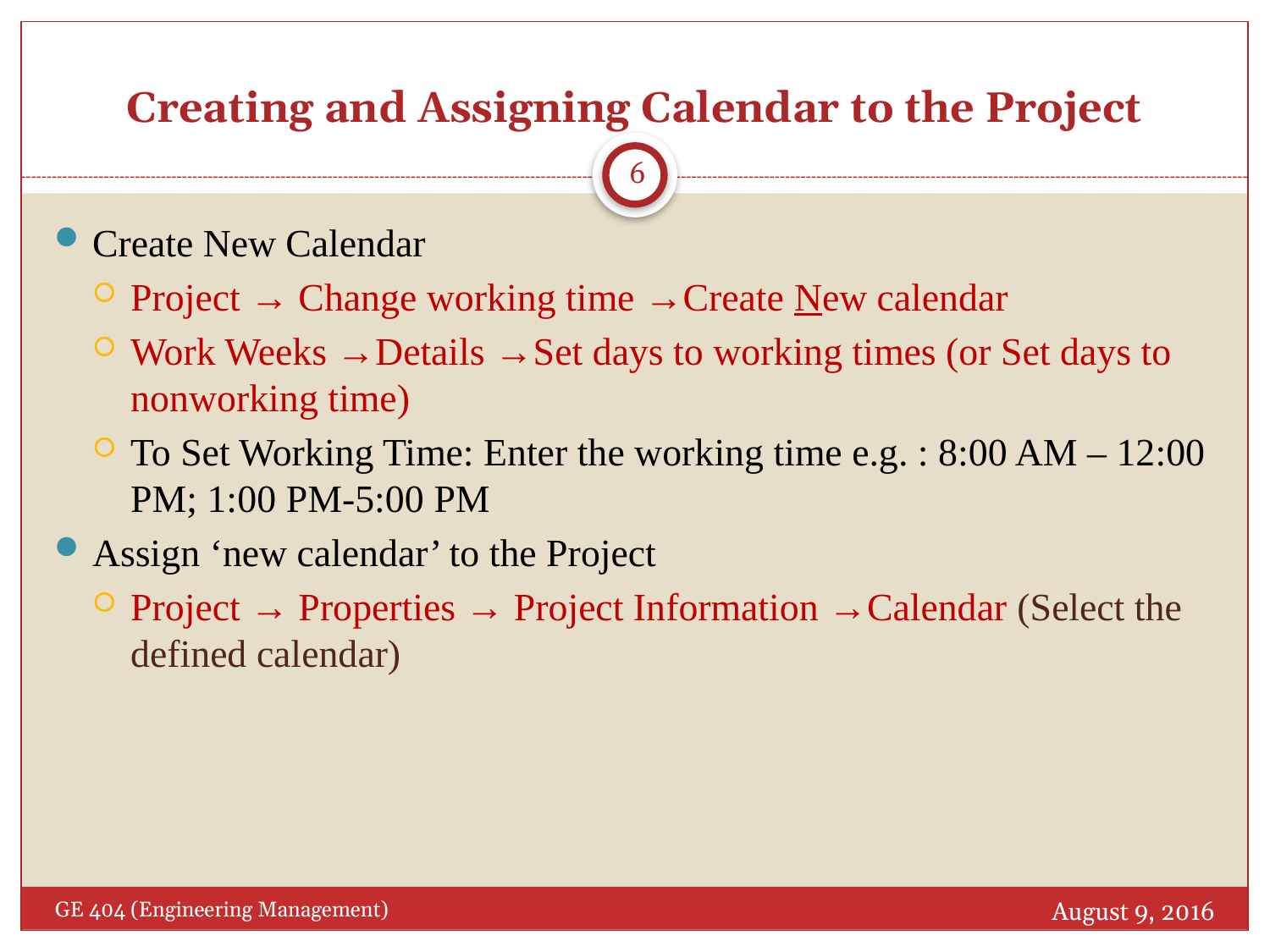

# Creating and Assigning Calendar to the Project
6
Create New Calendar
Project → Change working time →Create New calendar
Work Weeks →Details →Set days to working times (or Set days to nonworking time)
To Set Working Time: Enter the working time e.g. : 8:00 AM – 12:00 PM; 1:00 PM-5:00 PM
Assign ‘new calendar’ to the Project
Project → Properties → Project Information →Calendar (Select the defined calendar)

August 9, 2016
GE 404 (Engineering Management)